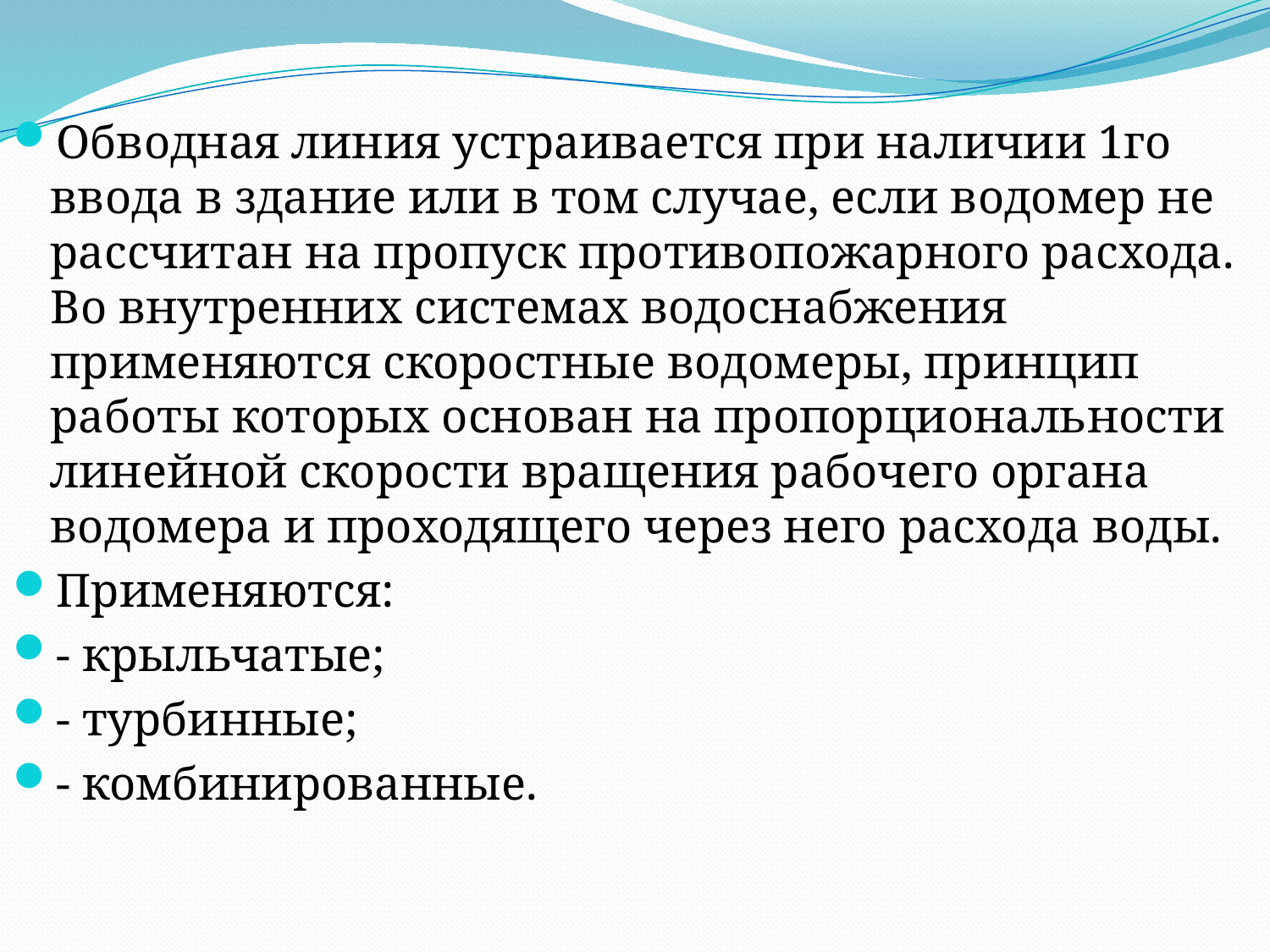

Обводная линия устраивается при наличии 1го ввода в здание или в том случае, если водомер не рассчитан на пропуск противопожарного расхода. Во внутренних системах водоснабжения применяются скоростные водомеры, принцип работы которых основан на пропорциональности линейной скорости вращения рабочего органа водомера и проходящего через него расхода воды.
Применяются:
- крыльчатые;
- турбинные;
- комбинированные.